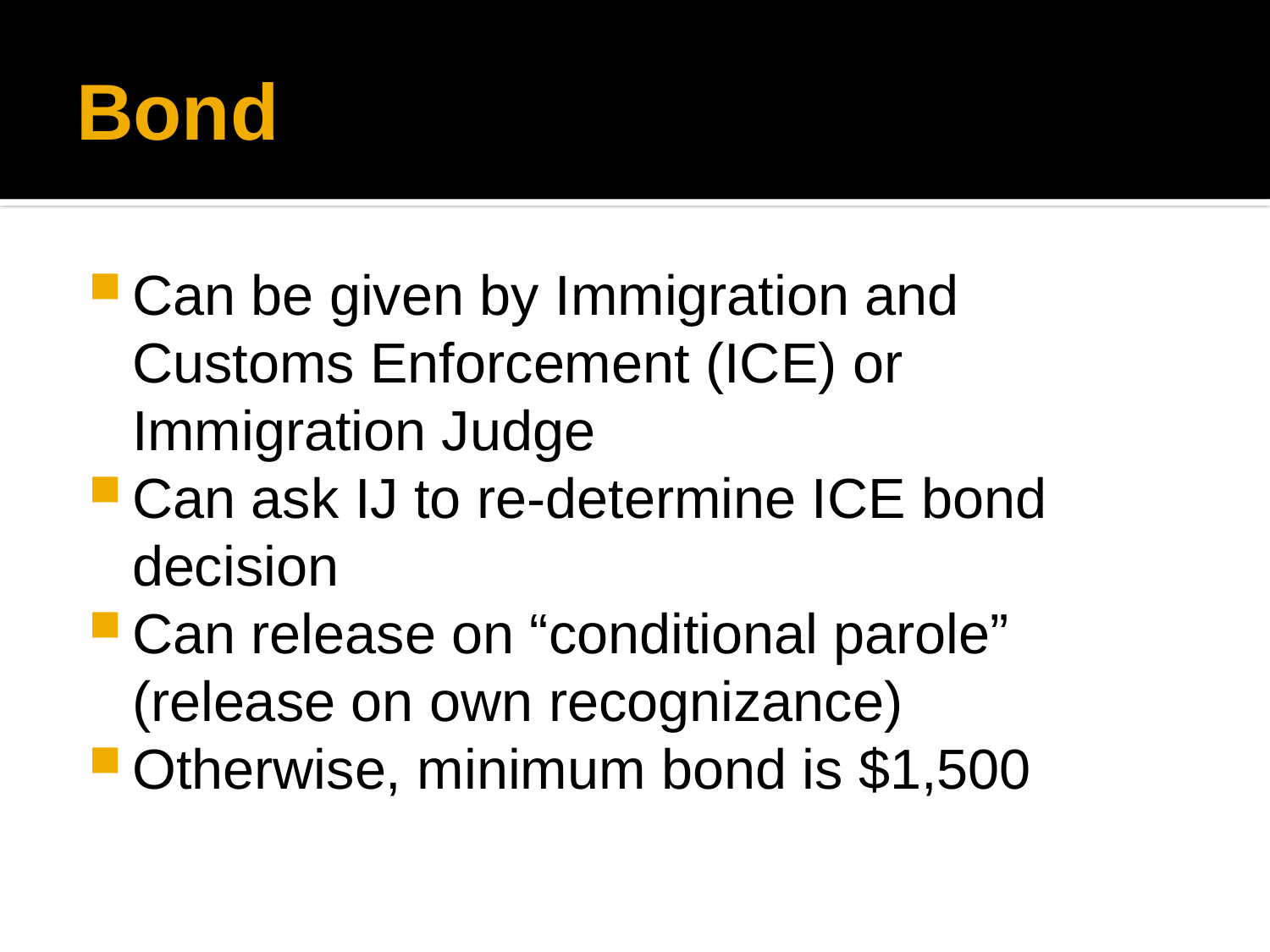

# Bond
Can be given by Immigration and Customs Enforcement (ICE) or Immigration Judge
Can ask IJ to re-determine ICE bond decision
Can release on “conditional parole” (release on own recognizance)
Otherwise, minimum bond is $1,500